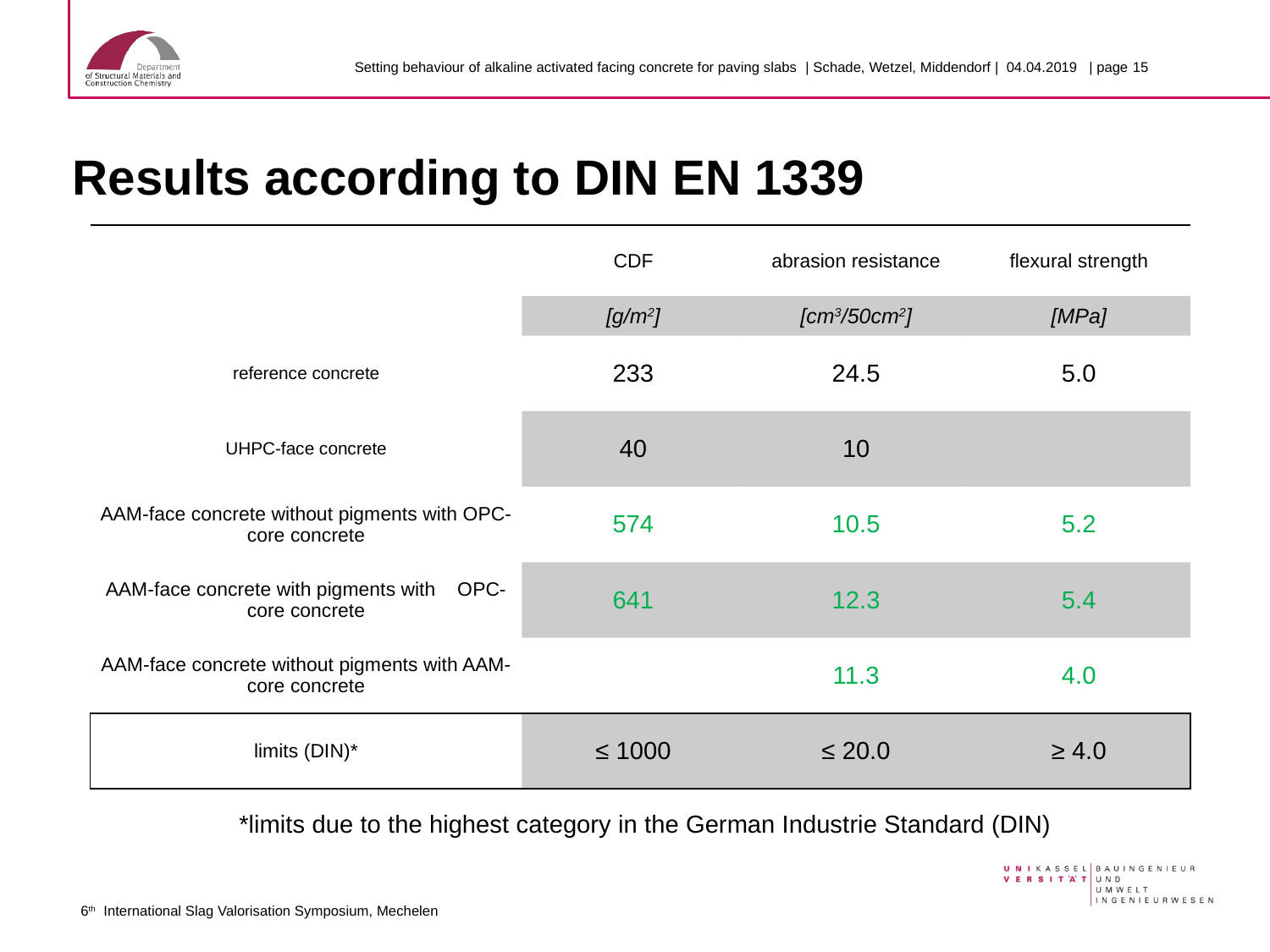

Results according to DIN EN 1339
|  | CDF | abrasion resistance | flexural strength |
| --- | --- | --- | --- |
|  | [g/m2] | [cm3/50cm2] | [MPa] |
| reference concrete | 233 | 24.5 | 5.0 |
| UHPC-face concrete | 40 | 10 |  |
| AAM-face concrete without pigments with OPC-core concrete | 574 | 10.5 | 5.2 |
| AAM-face concrete with pigments with OPC-core concrete | 641 | 12.3 | 5.4 |
| AAM-face concrete without pigments with AAM-core concrete |  | 11.3 | 4.0 |
| limits (DIN)\* | ≤ 1000 | ≤ 20.0 | ≥ 4.0 |
	*limits due to the highest category in the German Industrie Standard (DIN)